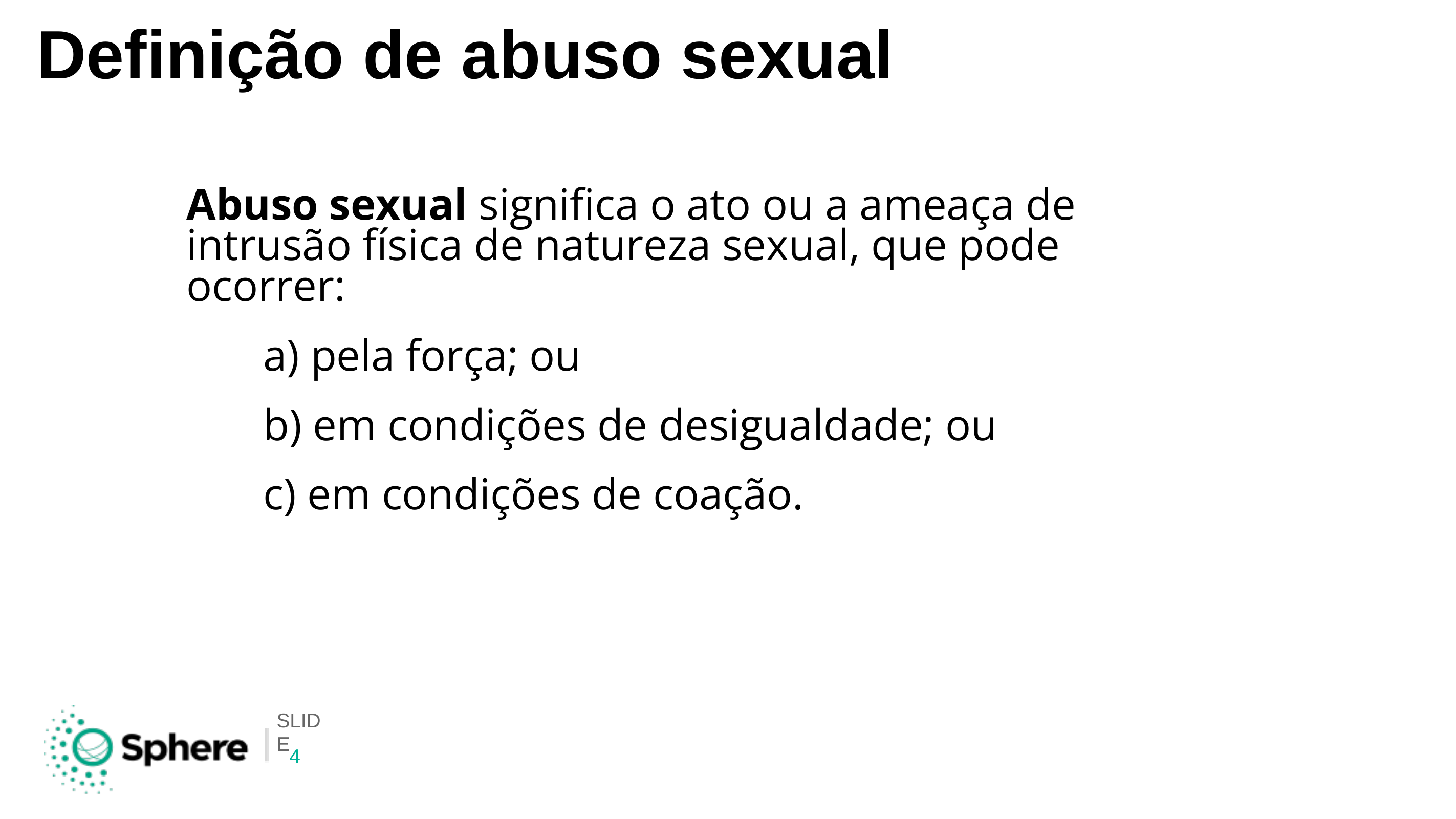

# Definição de abuso sexual
Abuso sexual significa o ato ou a ameaça de intrusão física de natureza sexual, que pode ocorrer:
	a) pela força; ou
	b) em condições de desigualdade; ou
	c) em condições de coação.
4